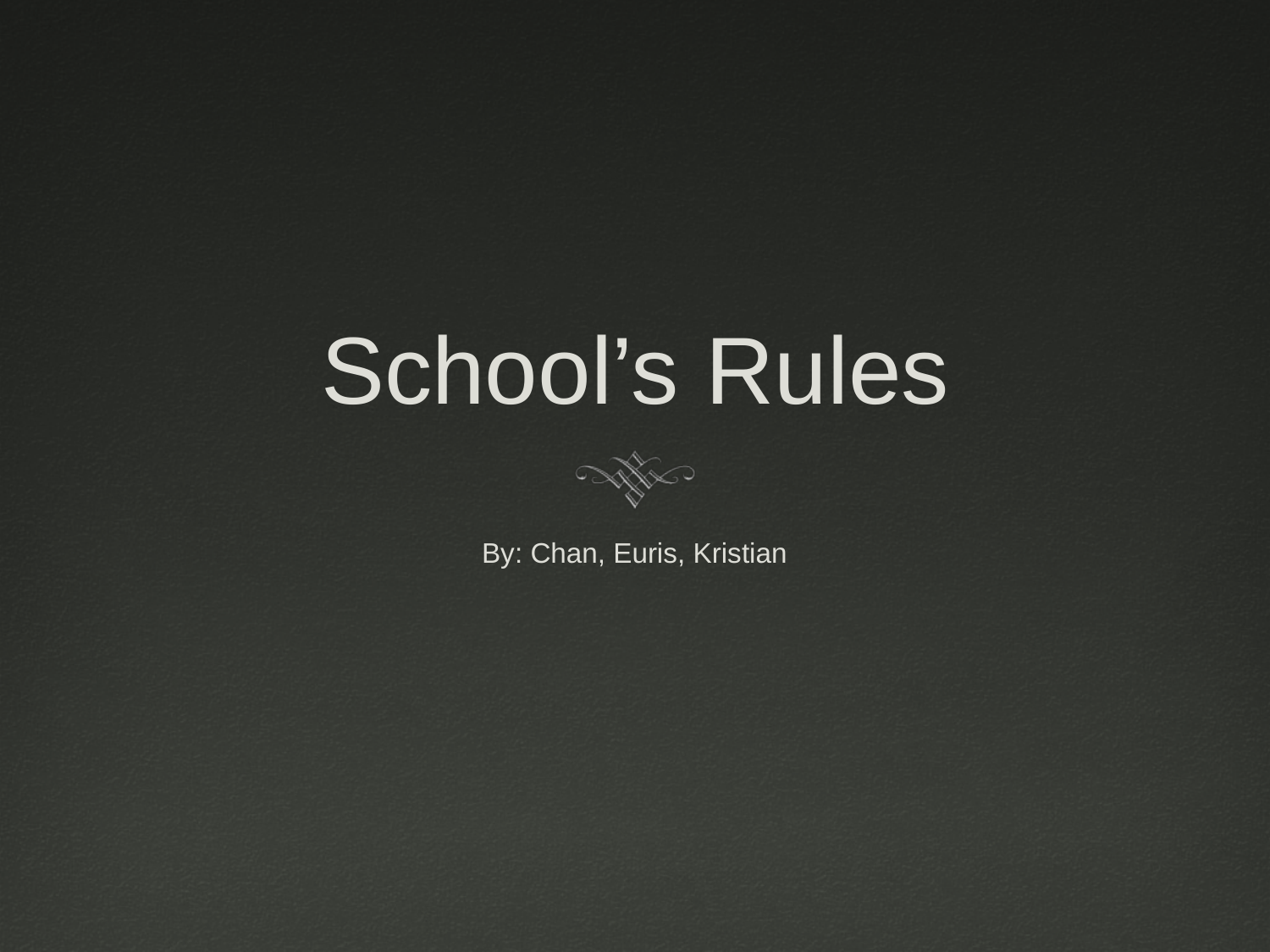

# School’s Rules
By: Chan, Euris, Kristian